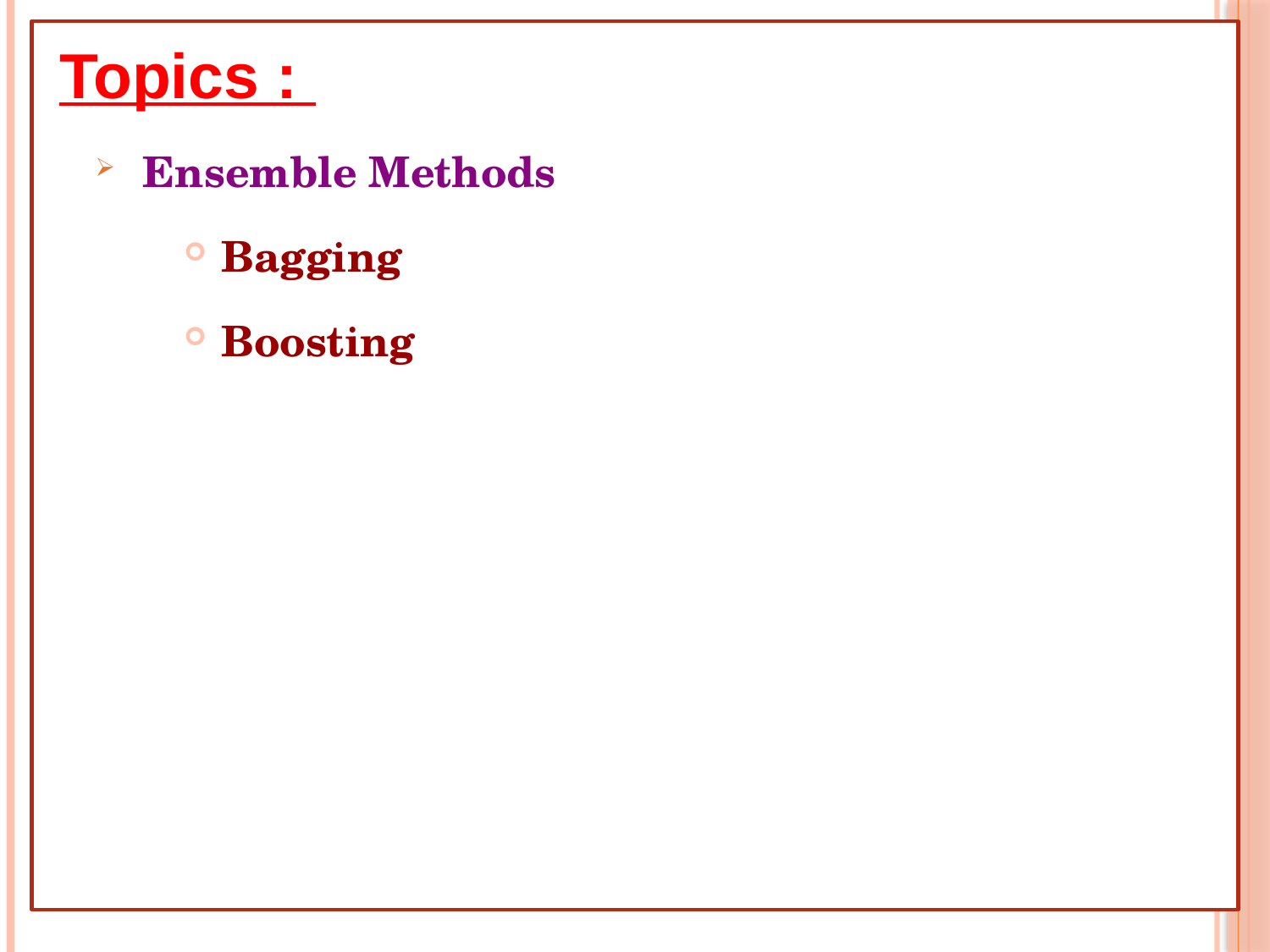

Topics :
Ensemble Methods
 Bagging
 Boosting

2